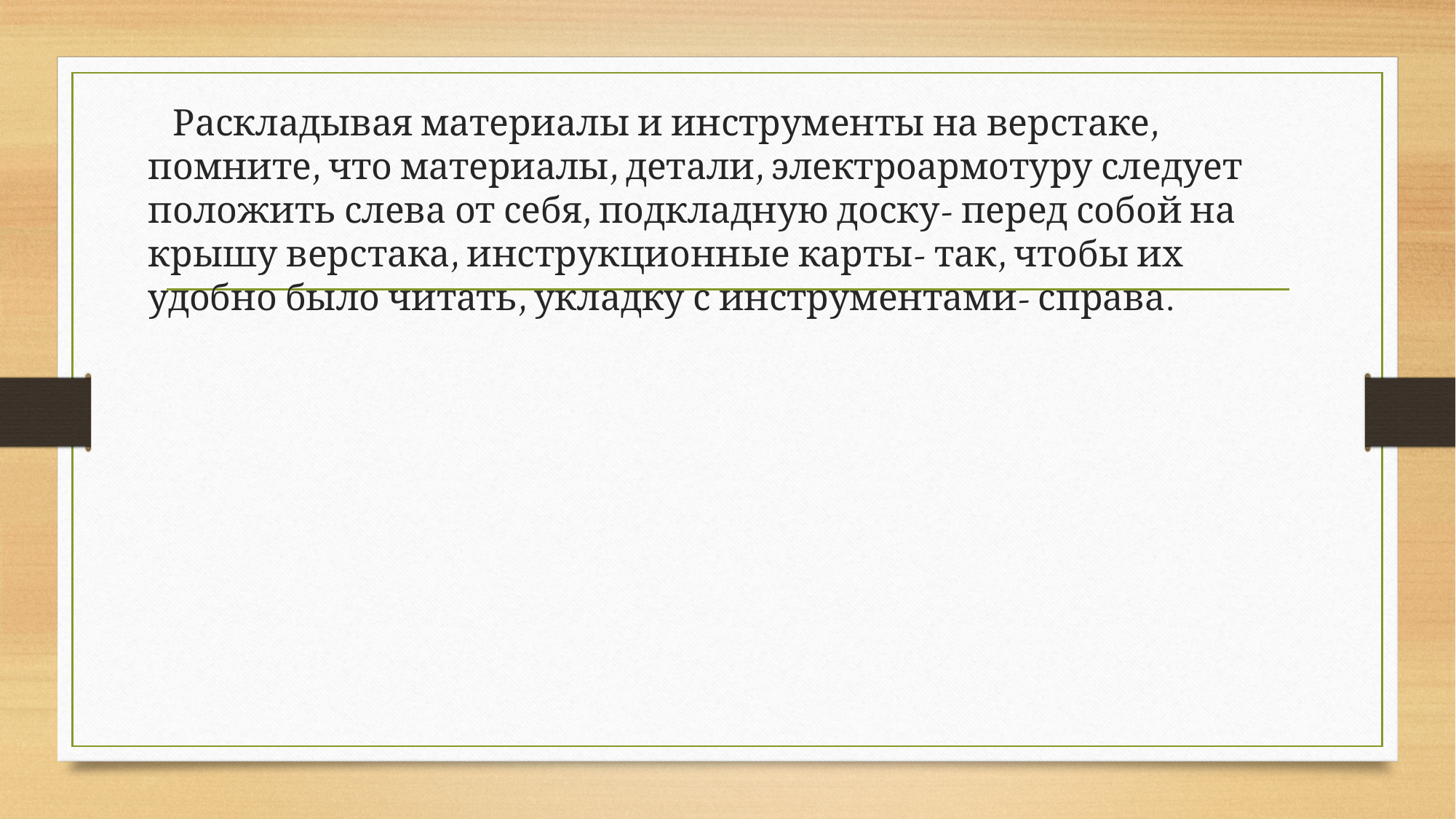

Раскладывая материалы и инструменты на верстаке, помните, что материалы, детали, электроармотуру следует положить слева от себя, подкладную доску- перед собой на крышу верстака, инструкционные карты- так, чтобы их удобно было читать, укладку с инструментами- справа.